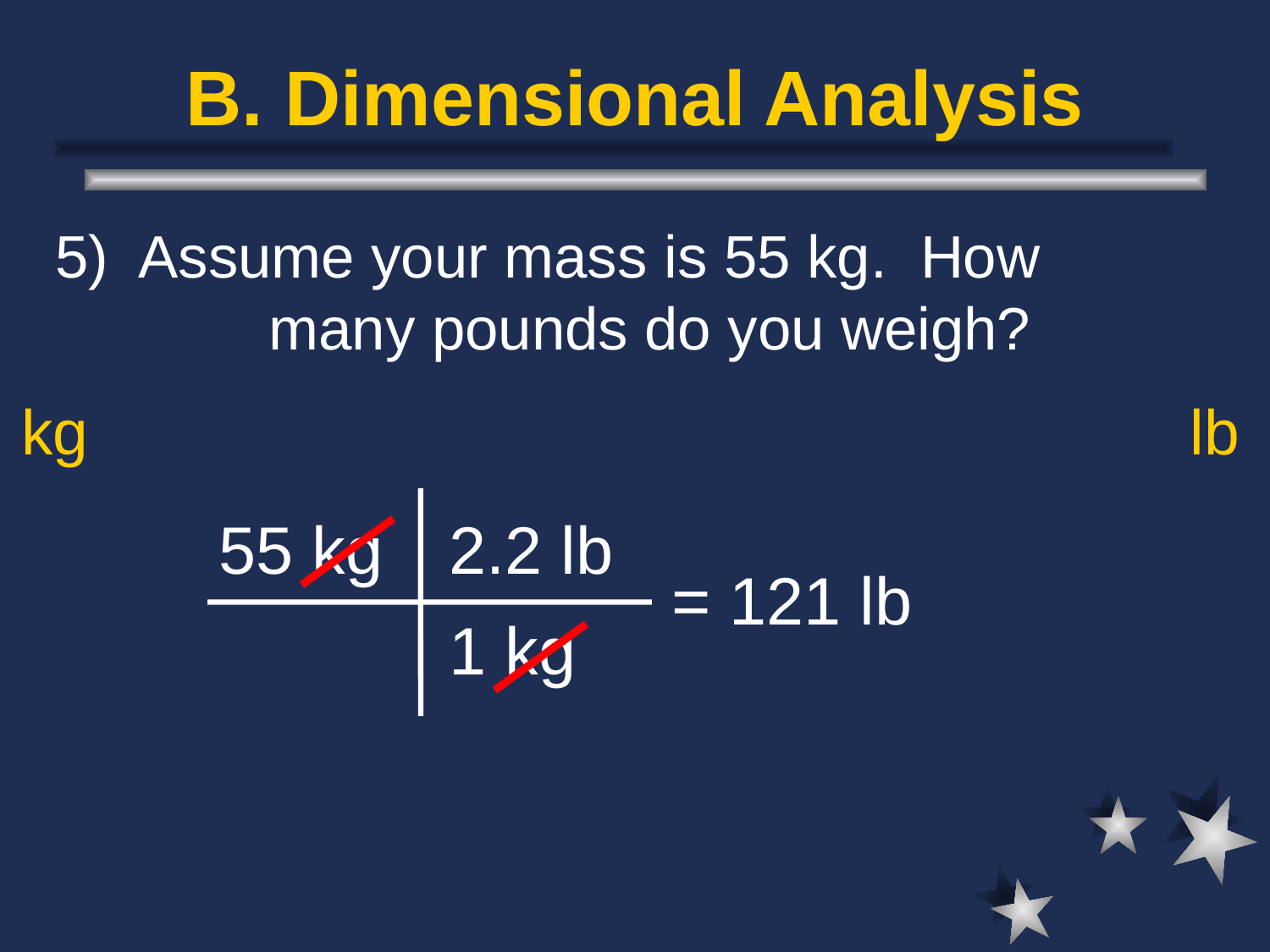

# B. Dimensional Analysis
5)  Assume your mass is 55 kg.  How 		many pounds do you weigh?
kg
lb

55 kg
2.2 lb
1 kg

= 121 lb